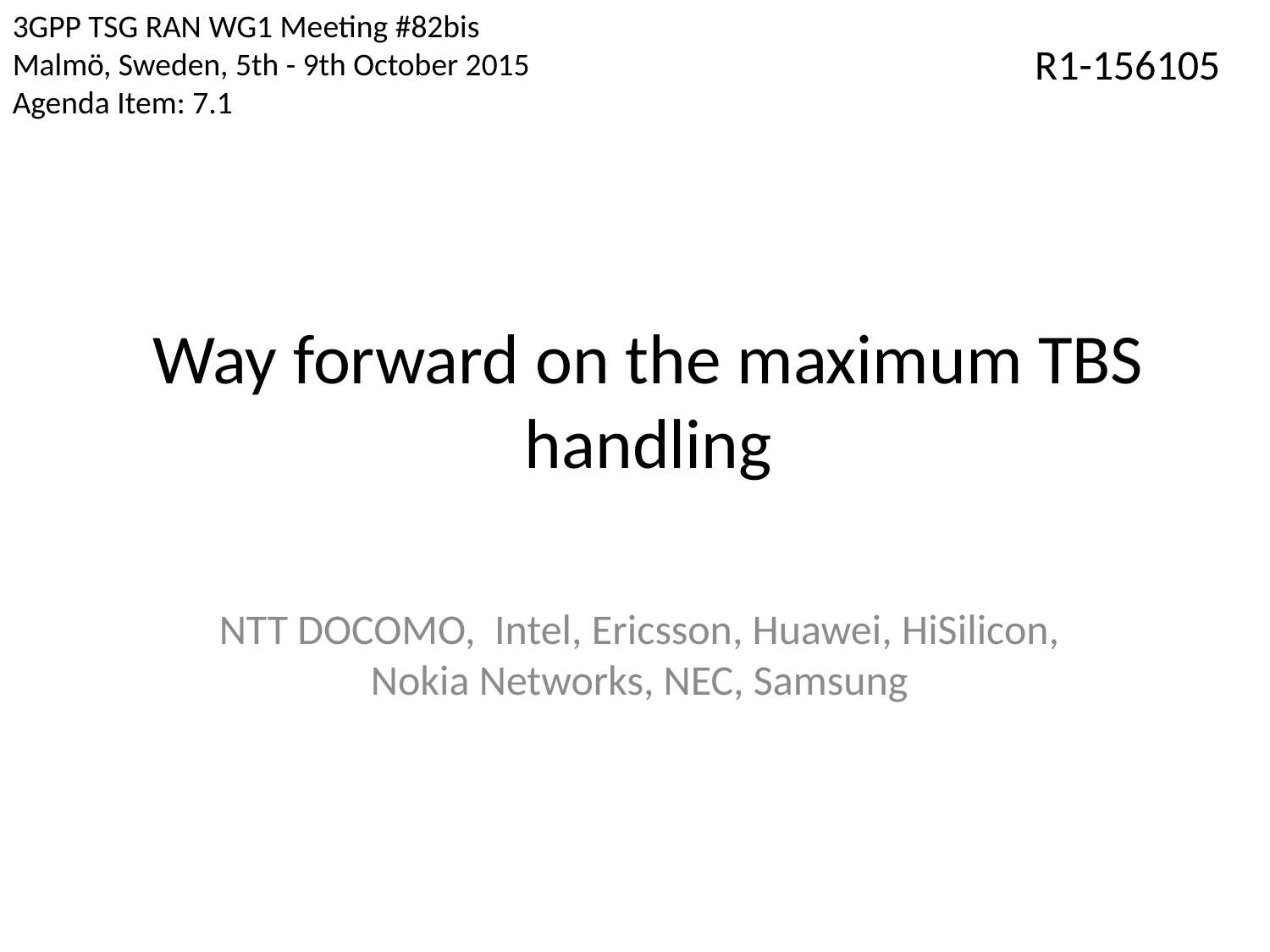

3GPP TSG RAN WG1 Meeting #82bis
Malmö, Sweden, 5th - 9th October 2015
Agenda Item: 7.1
R1-156105
# Way forward on the maximum TBS handling
NTT DOCOMO,  Intel, Ericsson, Huawei, HiSilicon, Nokia Networks, NEC, Samsung